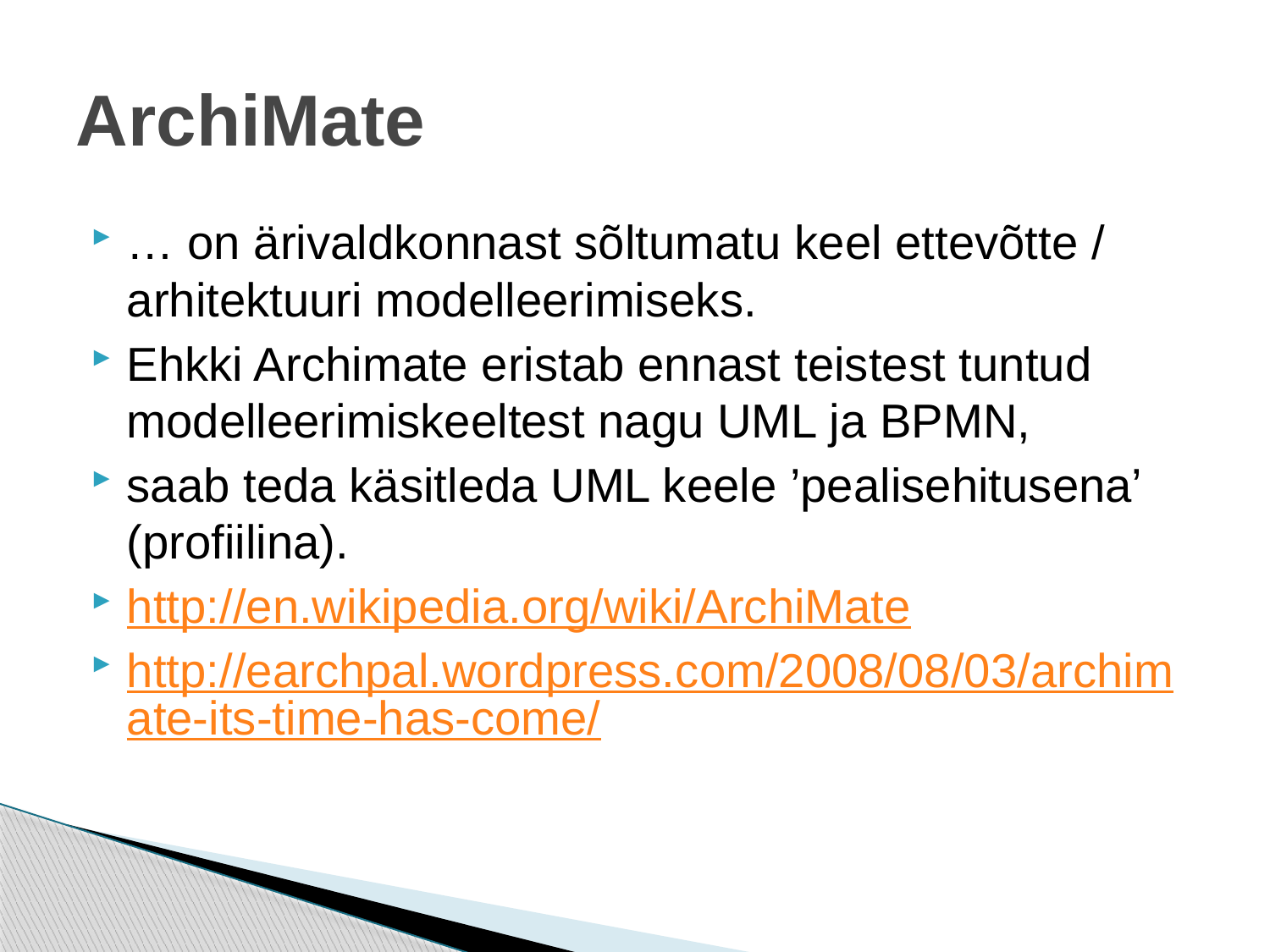

# ArchiMate
… on ärivaldkonnast sõltumatu keel ettevõtte / arhitektuuri modelleerimiseks.
Ehkki Archimate eristab ennast teistest tuntud modelleerimiskeeltest nagu UML ja BPMN,
saab teda käsitleda UML keele ’pealisehitusena’ (profiilina).
http://en.wikipedia.org/wiki/ArchiMate
http://earchpal.wordpress.com/2008/08/03/archimate-its-time-has-come/